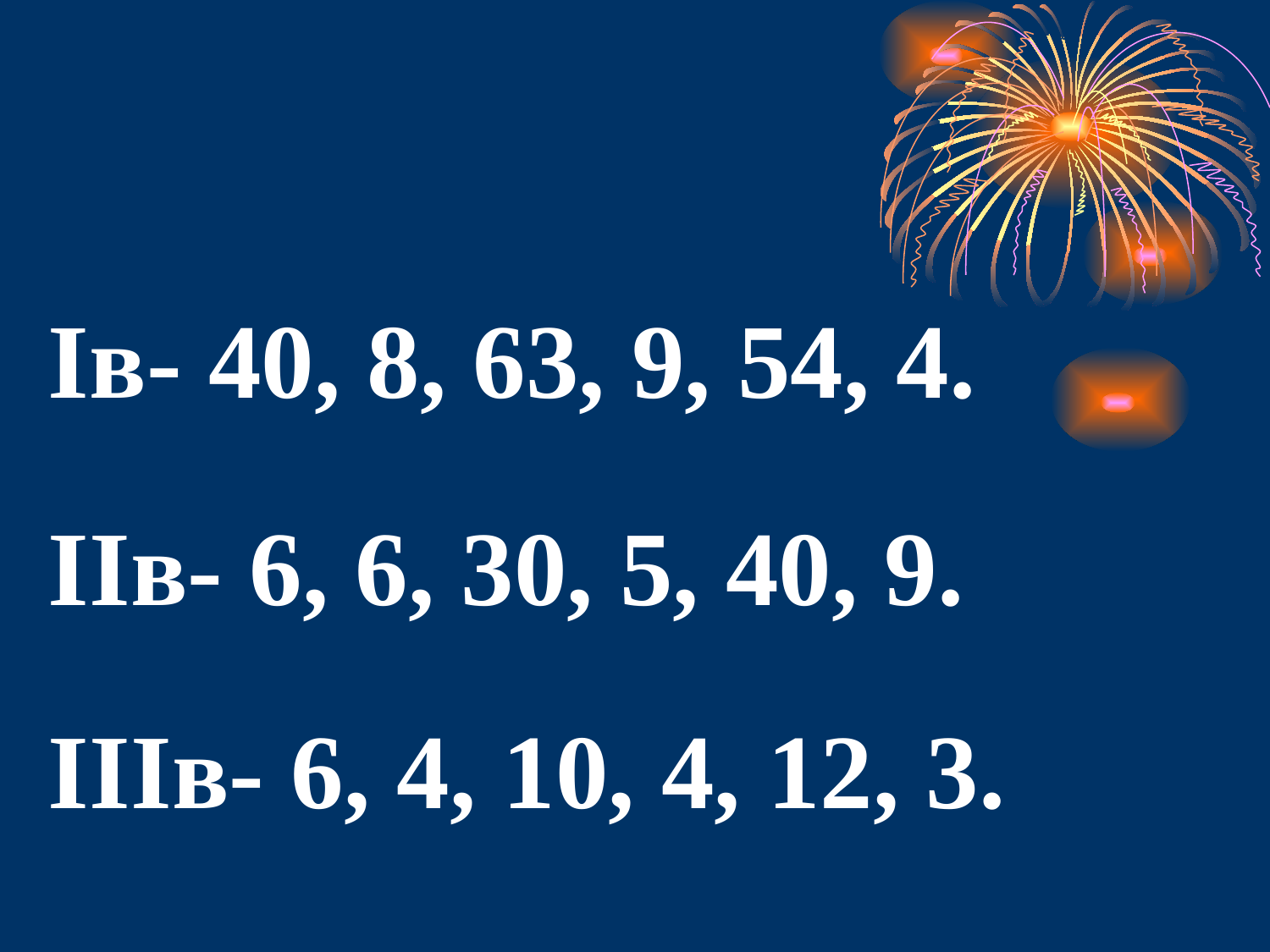

Iв- 40, 8, 63, 9, 54, 4.

IIв- 6, 6, 30, 5, 40, 9.

IIIв- 6, 4, 10, 4, 12, 3.